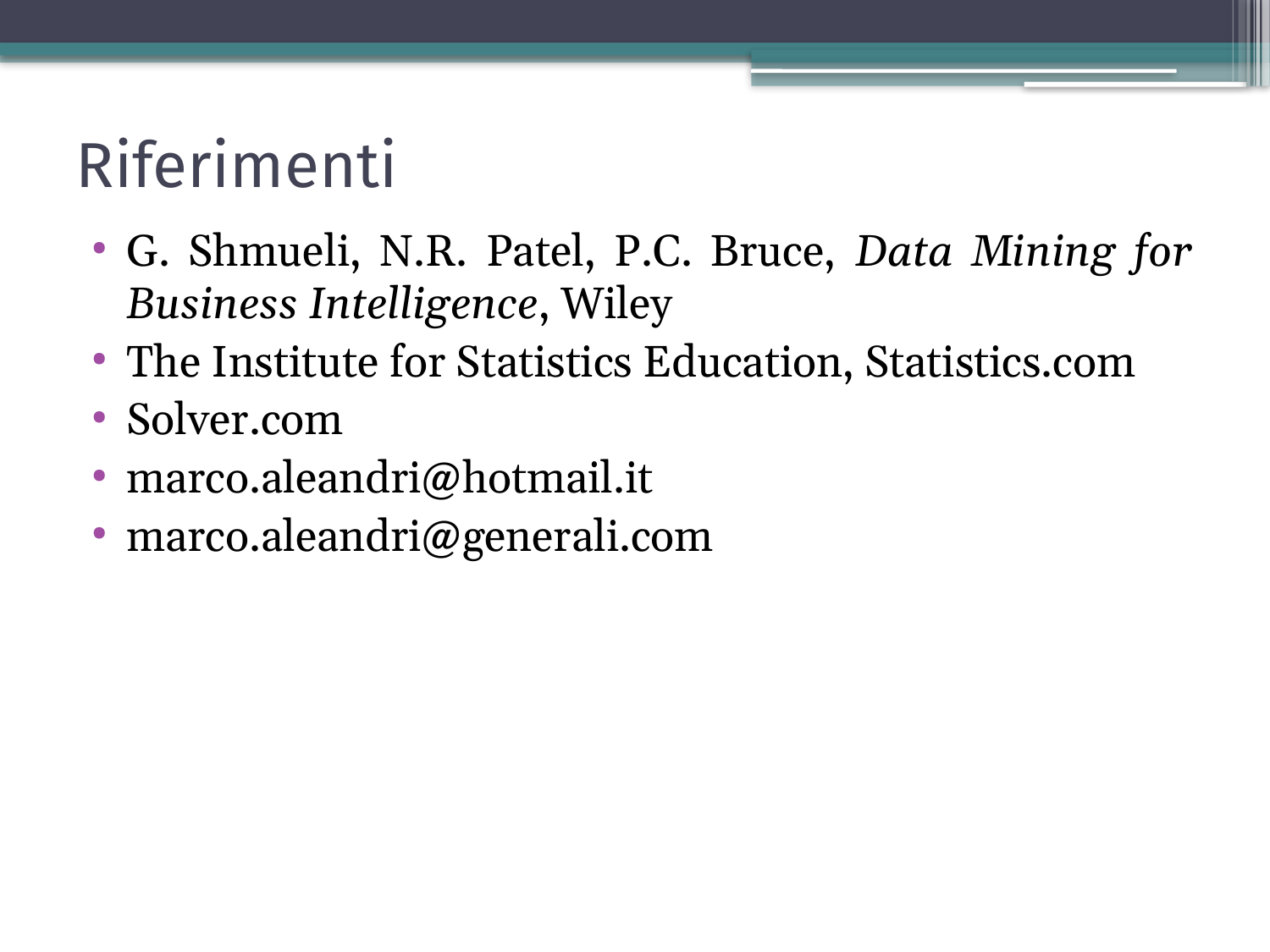

Riferimenti
G. Shmueli, N.R. Patel, P.C. Bruce, Data Mining for Business Intelligence, Wiley
The Institute for Statistics Education, Statistics.com
Solver.com
marco.aleandri@hotmail.it
marco.aleandri@generali.com